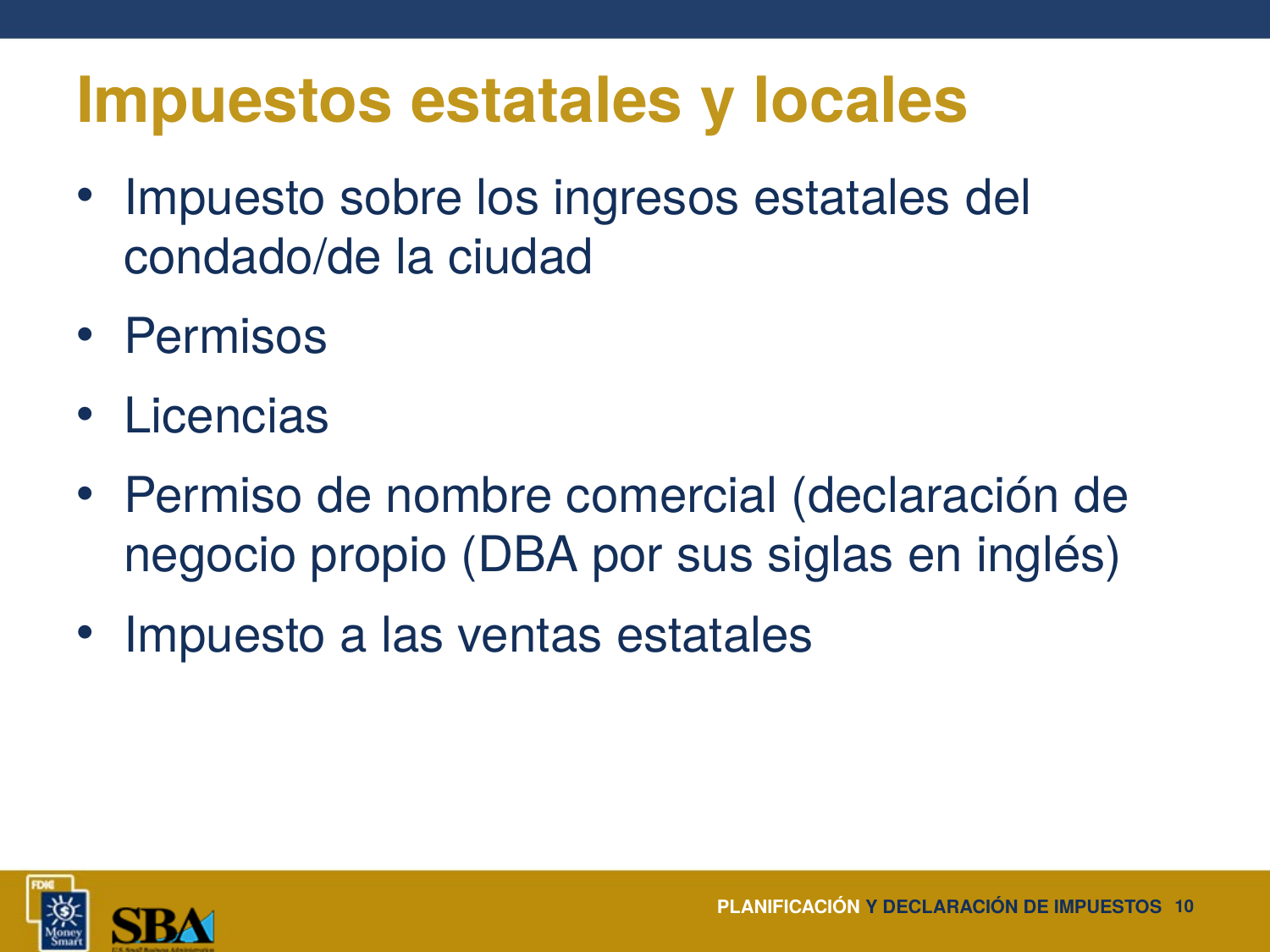

# Impuestos estatales y locales
Impuesto sobre los ingresos estatales del condado/de la ciudad
Permisos
Licencias
Permiso de nombre comercial (declaración de negocio propio (DBA por sus siglas en inglés)
Impuesto a las ventas estatales